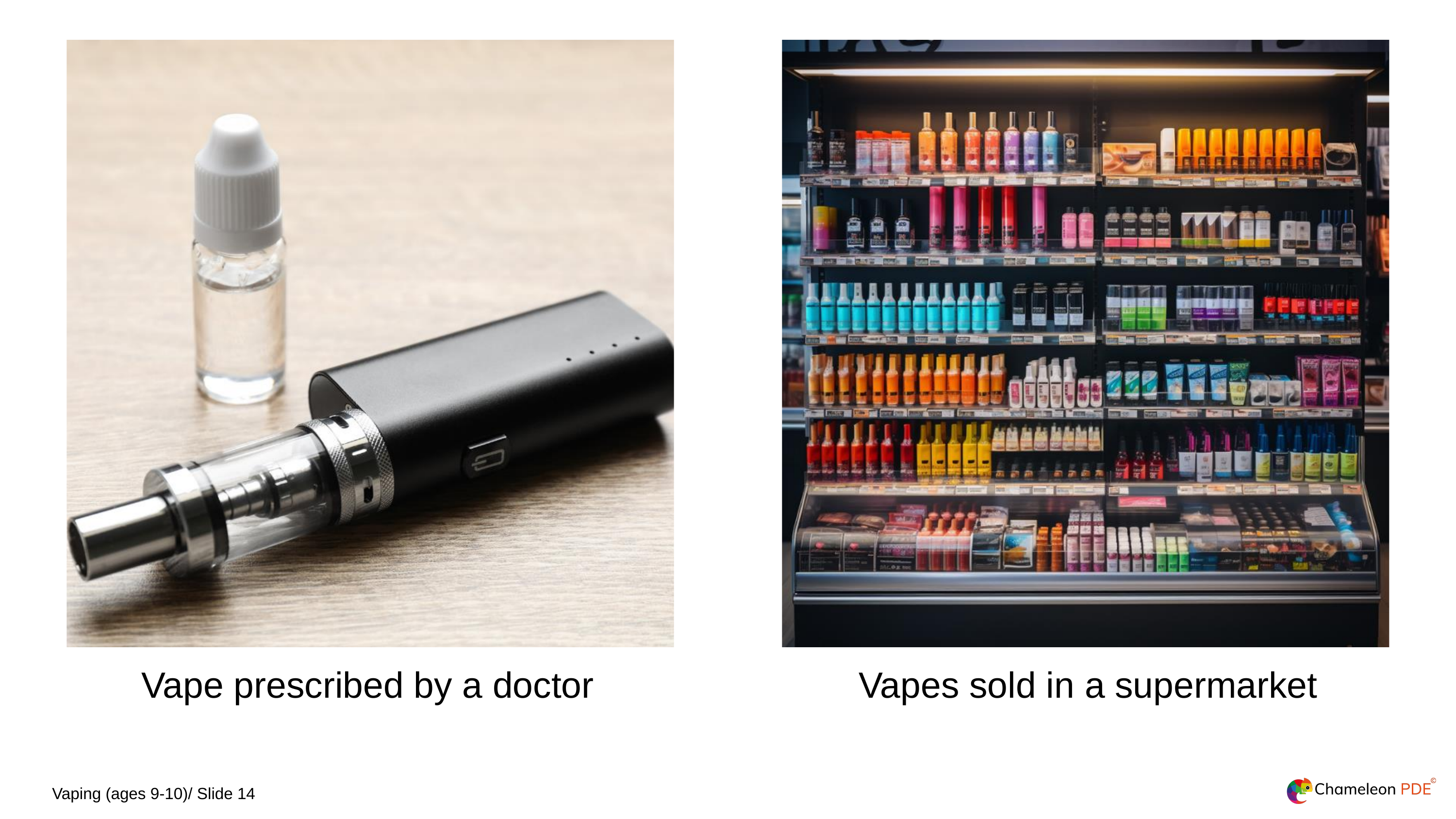

Vape prescribed by a doctor
Vapes sold in a supermarket

Vaping (ages 9-10)/ Slide 14